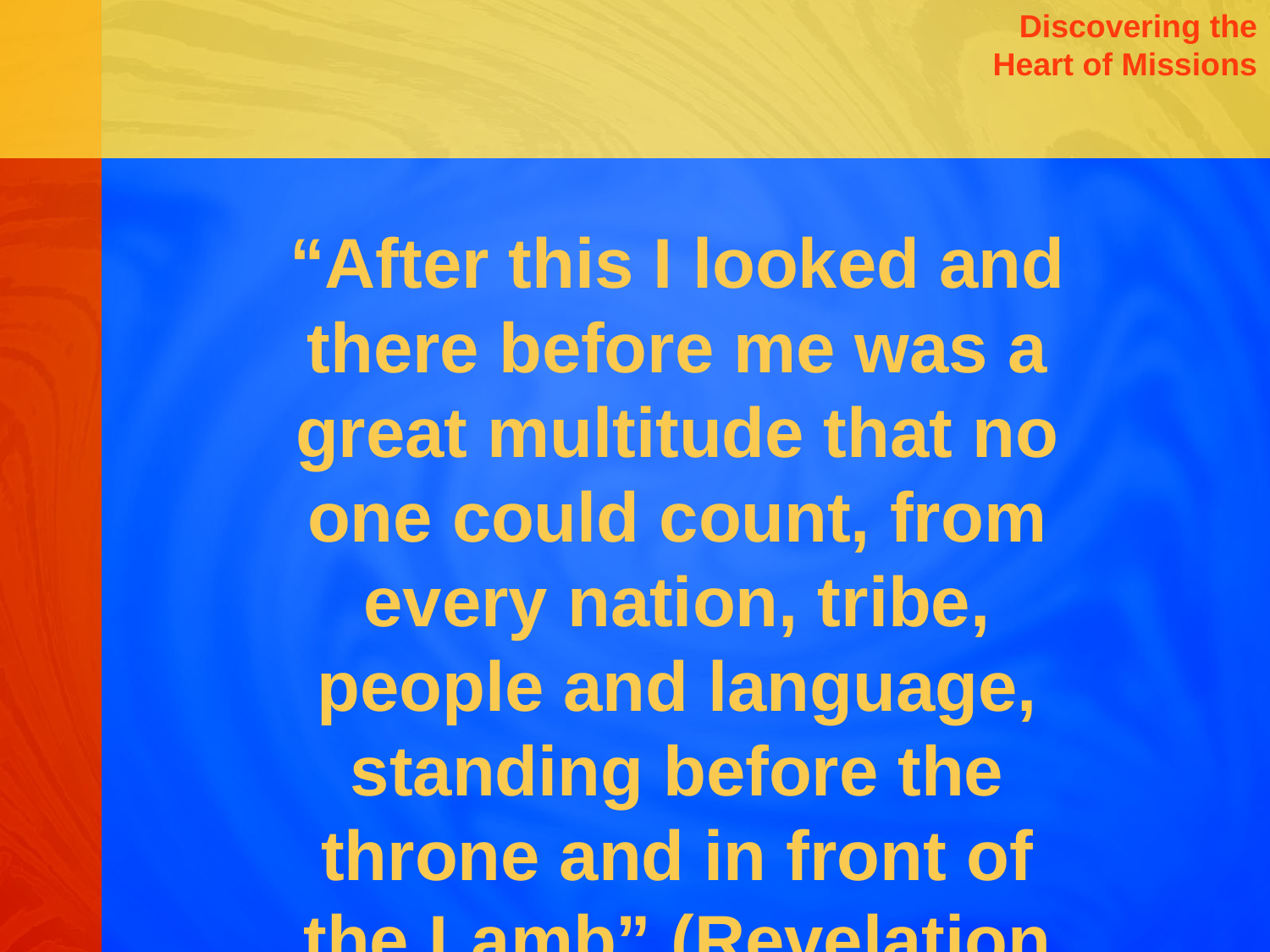

Discovering the Heart of Missions
“After this I looked and there before me was a great multitude that no one could count, from every nation, tribe, people and language, standing before the throne and in front of the Lamb” (Revelation 7:9).